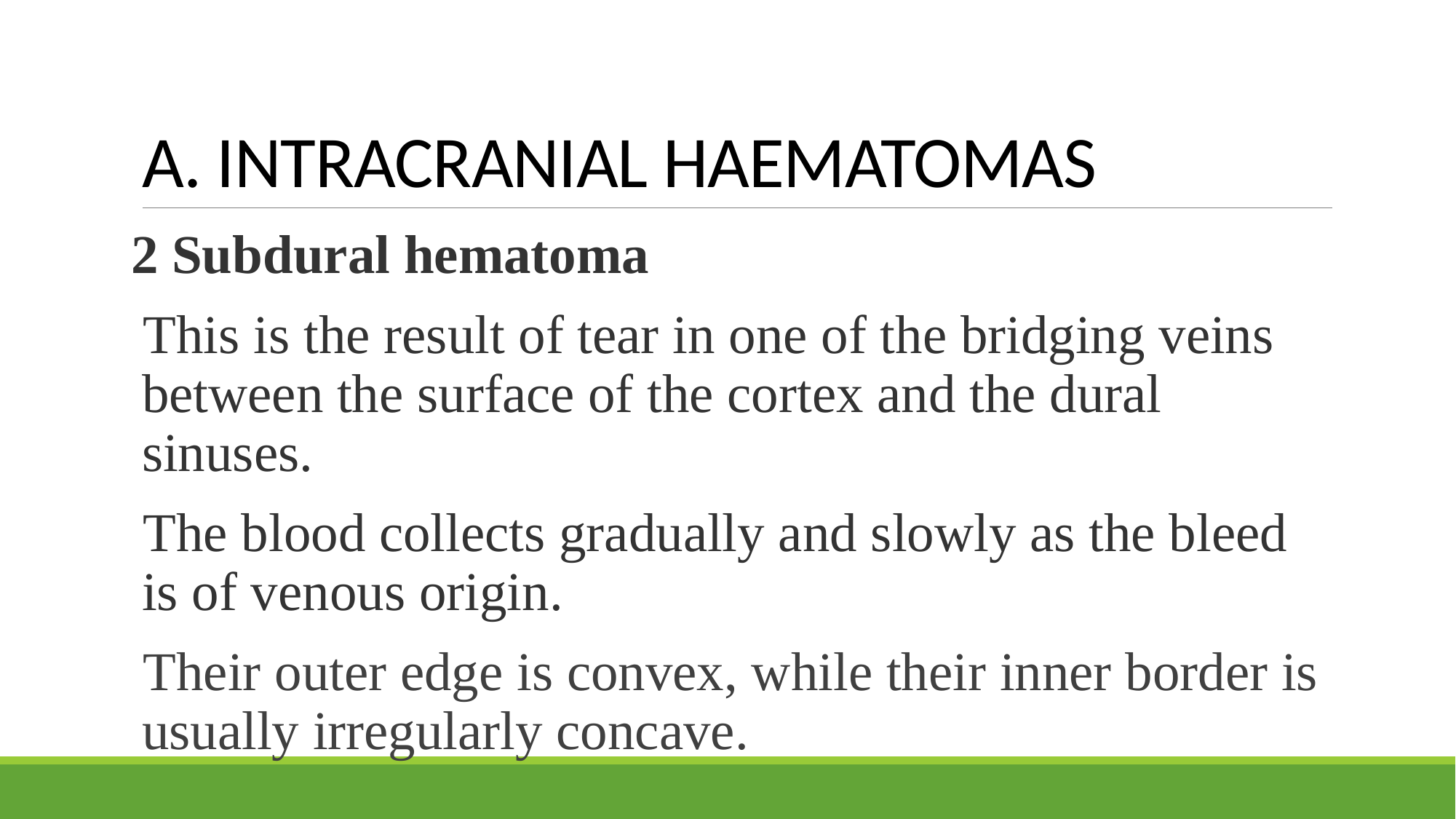

# A. INTRACRANIAL HAEMATOMAS
2 Subdural hematoma
This is the result of tear in one of the bridging veins between the surface of the cortex and the dural sinuses.
The blood collects gradually and slowly as the bleed is of venous origin.
Their outer edge is convex, while their inner border is usually irregularly concave.